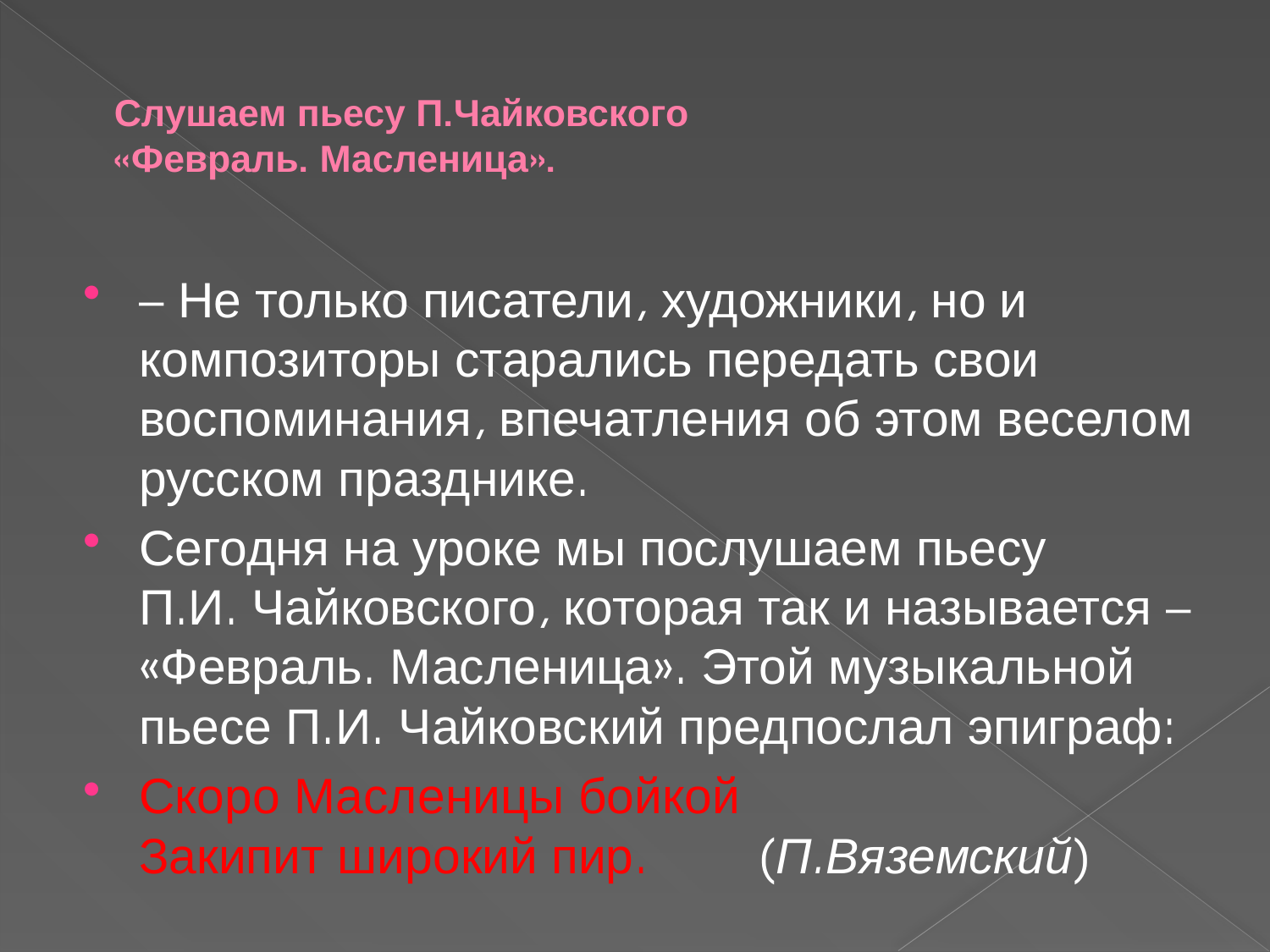

# Слушаем пьесу П.Чайковского «Февраль. Масленица».
– Не только писатели, художники, но и композиторы старались передать свои воспоминания, впечатления об этом веселом русском празднике.
Сегодня на уроке мы послушаем пьесу П.И. Чайковского, которая так и называется – «Февраль. Масленица». Этой музыкальной пьесе П.И. Чайковский предпослал эпиграф:
Скоро Масленицы бойкой
Закипит широкий пир.        (П.Вяземский)